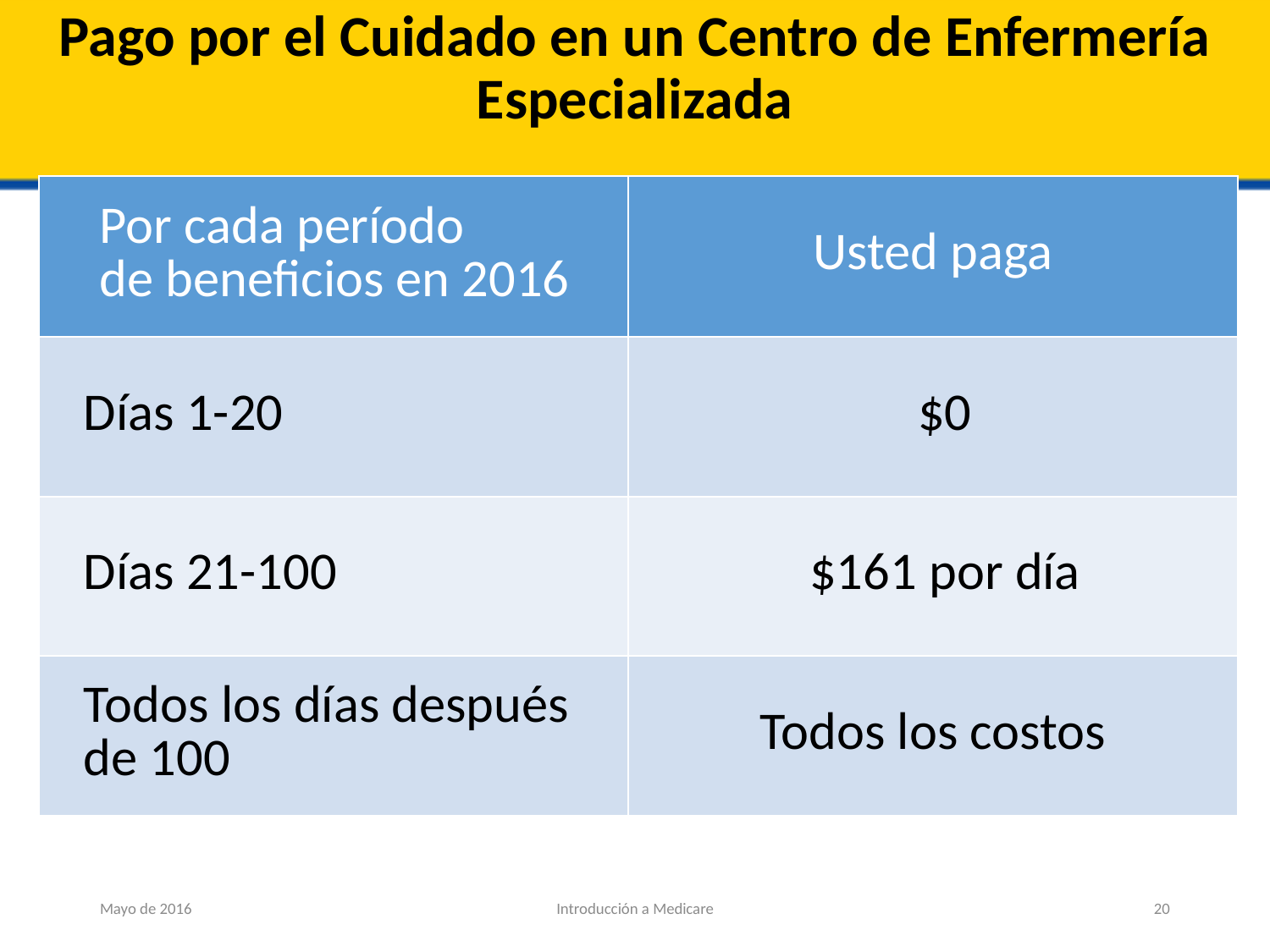

# Pago por el Cuidado en un Centro de Enfermería Especializada
| Por cada período de beneficios en 2016 | Usted paga |
| --- | --- |
| Días 1-20 | $0 |
| Días 21-100 | $161 por día |
| Todos los días después de 100 | Todos los costos |
Mayo de 2016
Introducción a Medicare
20